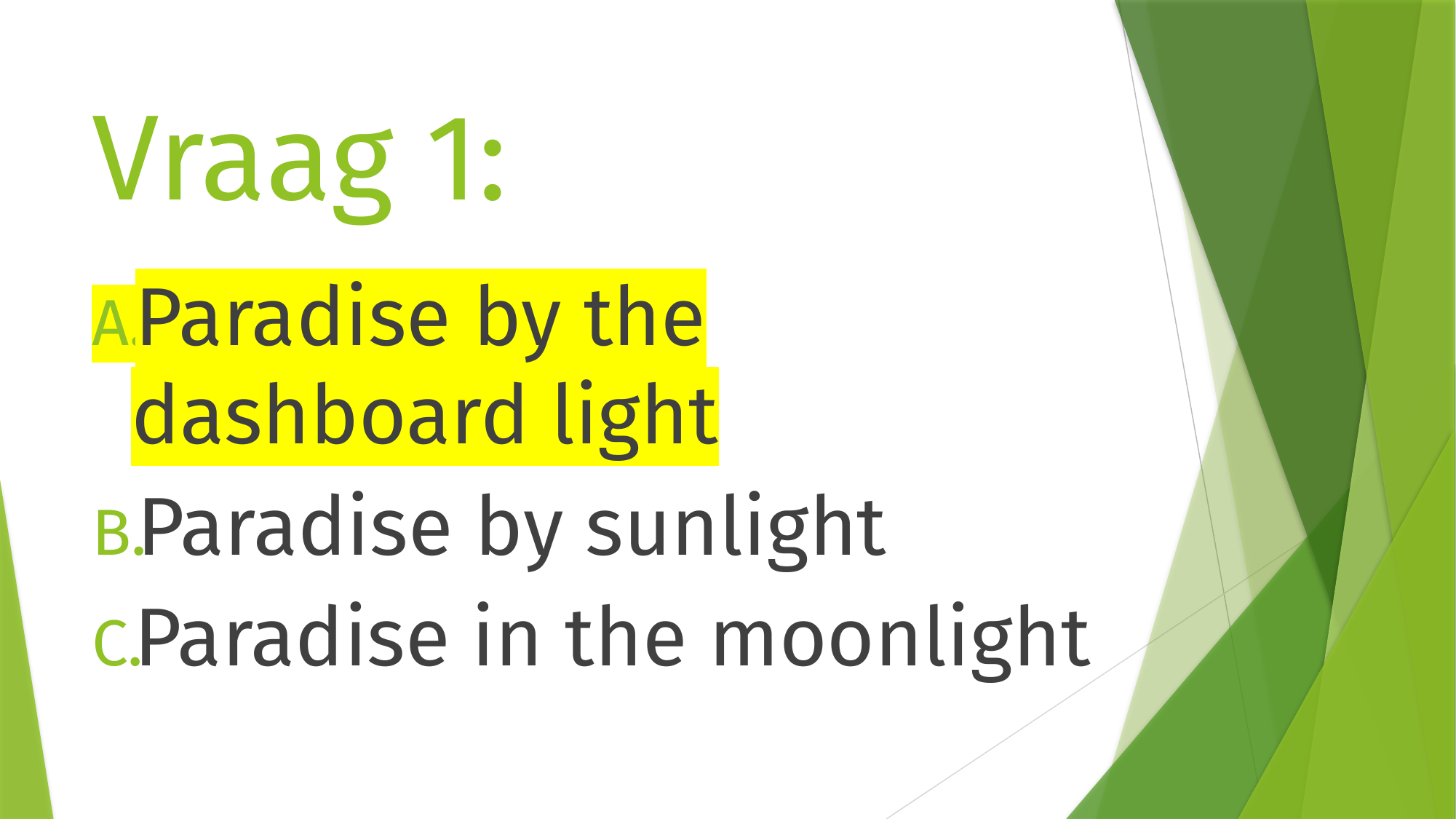

# Vraag 1:
Paradise by the dashboard light
Paradise by sunlight
Paradise in the moonlight